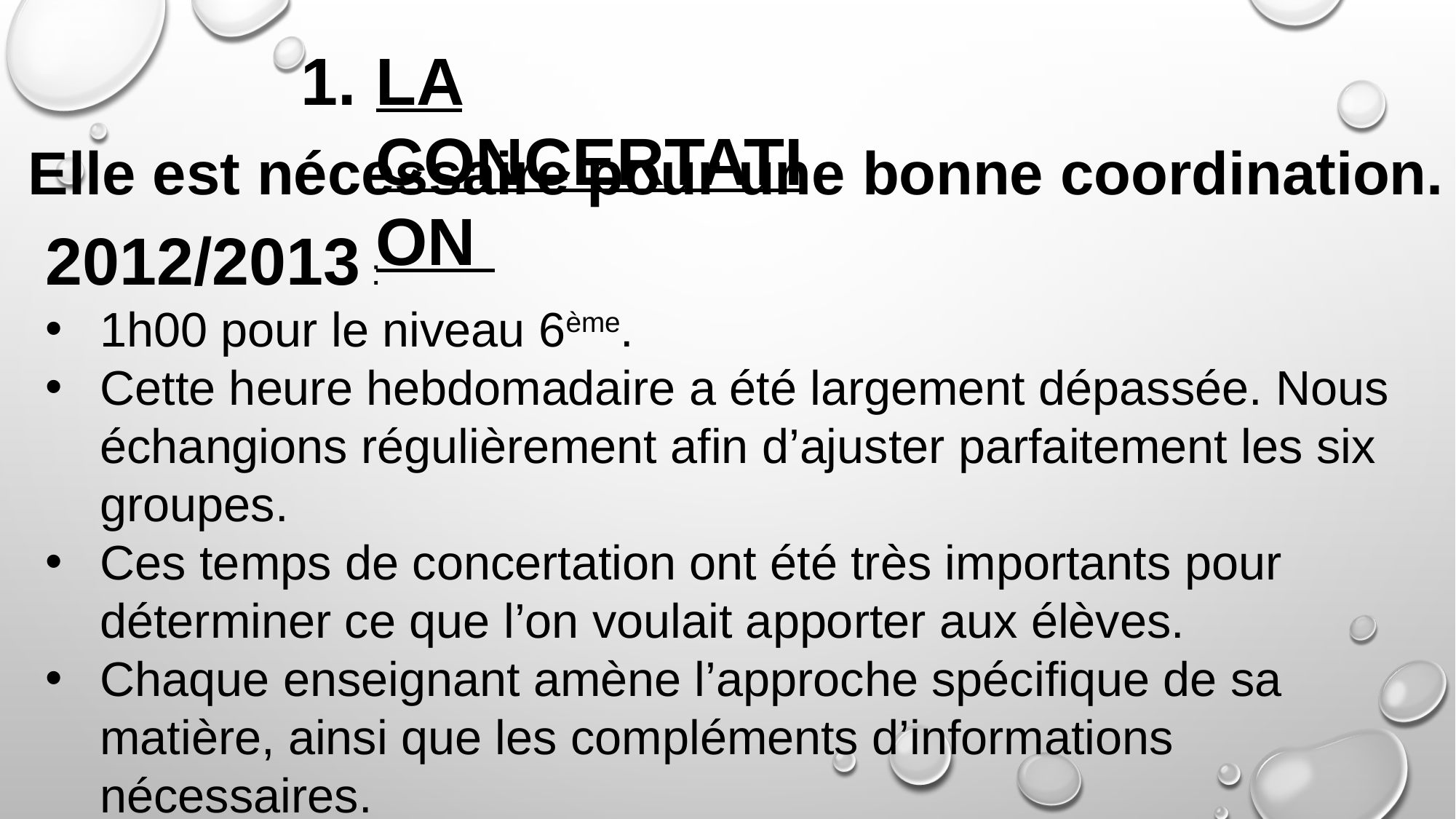

La concertation
Elle est nécessaire pour une bonne coordination.
2012/2013 :
1h00 pour le niveau 6ème.
Cette heure hebdomadaire a été largement dépassée. Nous échangions régulièrement afin d’ajuster parfaitement les six groupes.
Ces temps de concertation ont été très importants pour déterminer ce que l’on voulait apporter aux élèves.
Chaque enseignant amène l’approche spécifique de sa matière, ainsi que les compléments d’informations nécessaires.